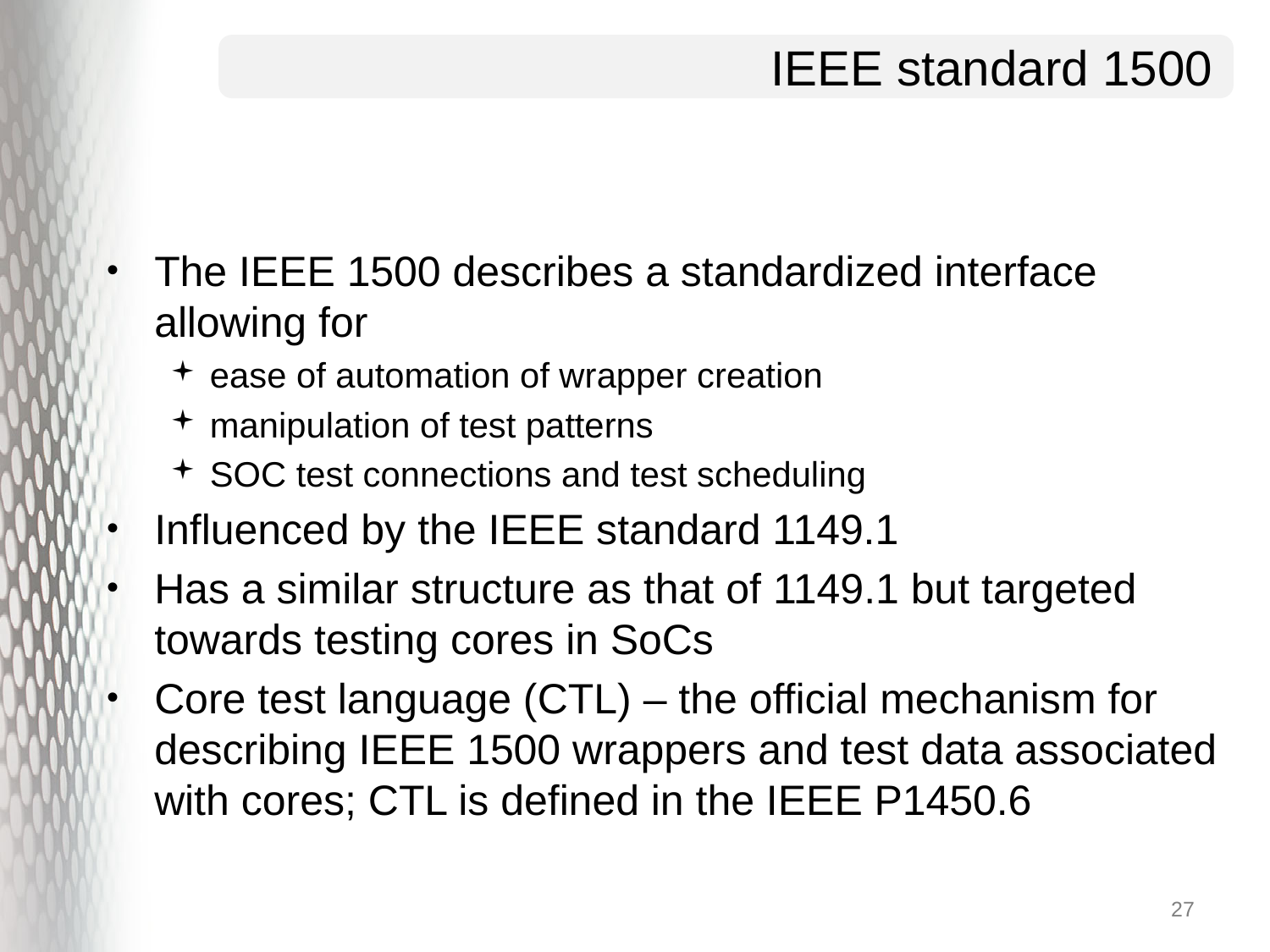

# IEEE standard 1500
The IEEE 1500 describes a standardized interface allowing for
ease of automation of wrapper creation
manipulation of test patterns
SOC test connections and test scheduling
Influenced by the IEEE standard 1149.1
Has a similar structure as that of 1149.1 but targeted towards testing cores in SoCs
Core test language (CTL) – the official mechanism for describing IEEE 1500 wrappers and test data associated with cores; CTL is defined in the IEEE P1450.6